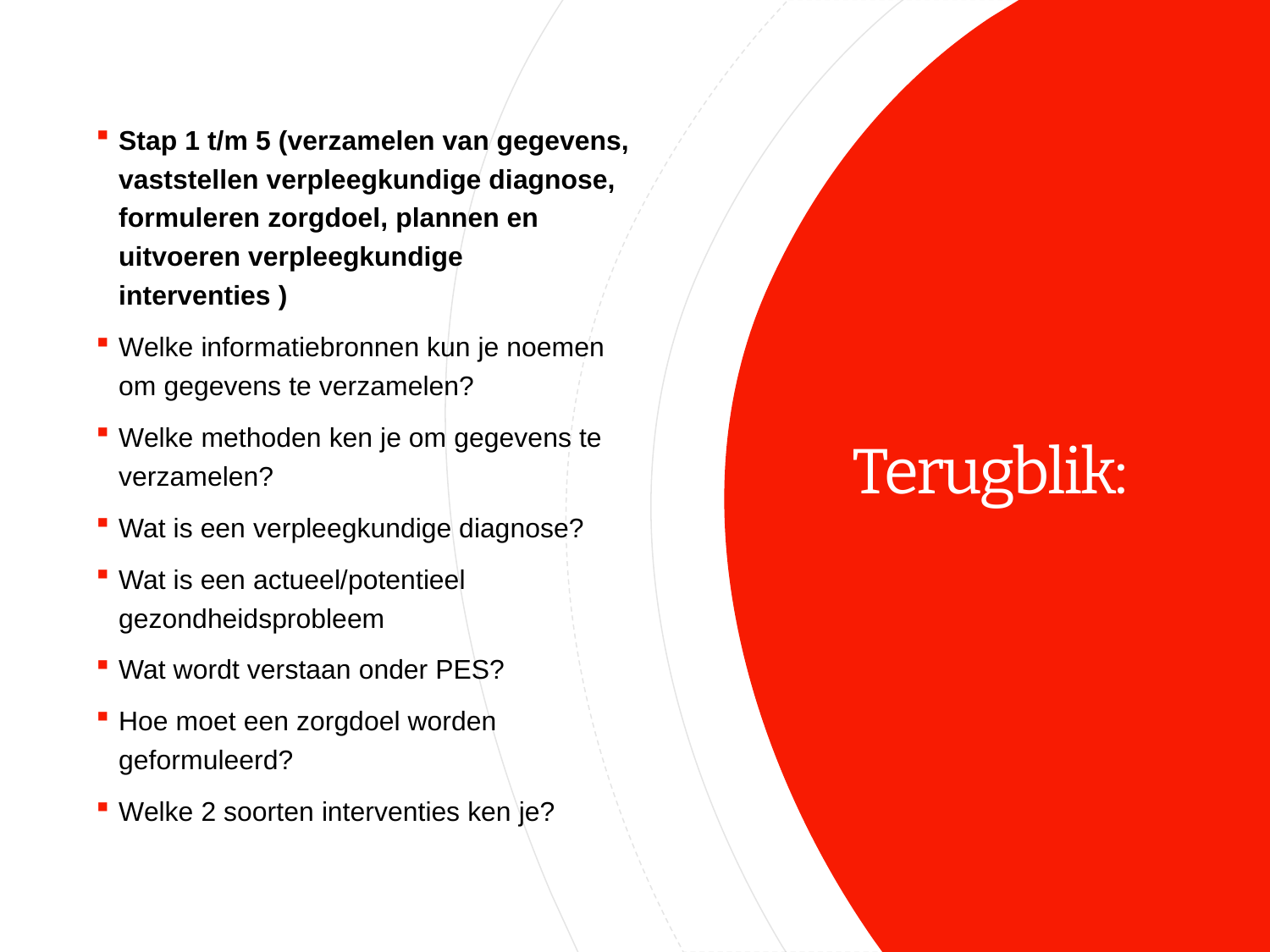

Stap 1 t/m 5 (verzamelen van gegevens, vaststellen verpleegkundige diagnose, formuleren zorgdoel, plannen en uitvoeren verpleegkundige interventies )
Welke informatiebronnen kun je noemen om gegevens te verzamelen?
Welke methoden ken je om gegevens te verzamelen?
Wat is een verpleegkundige diagnose?
Wat is een actueel/potentieel gezondheidsprobleem
Wat wordt verstaan onder PES?
Hoe moet een zorgdoel worden geformuleerd?
Welke 2 soorten interventies ken je?

# Terugblik: